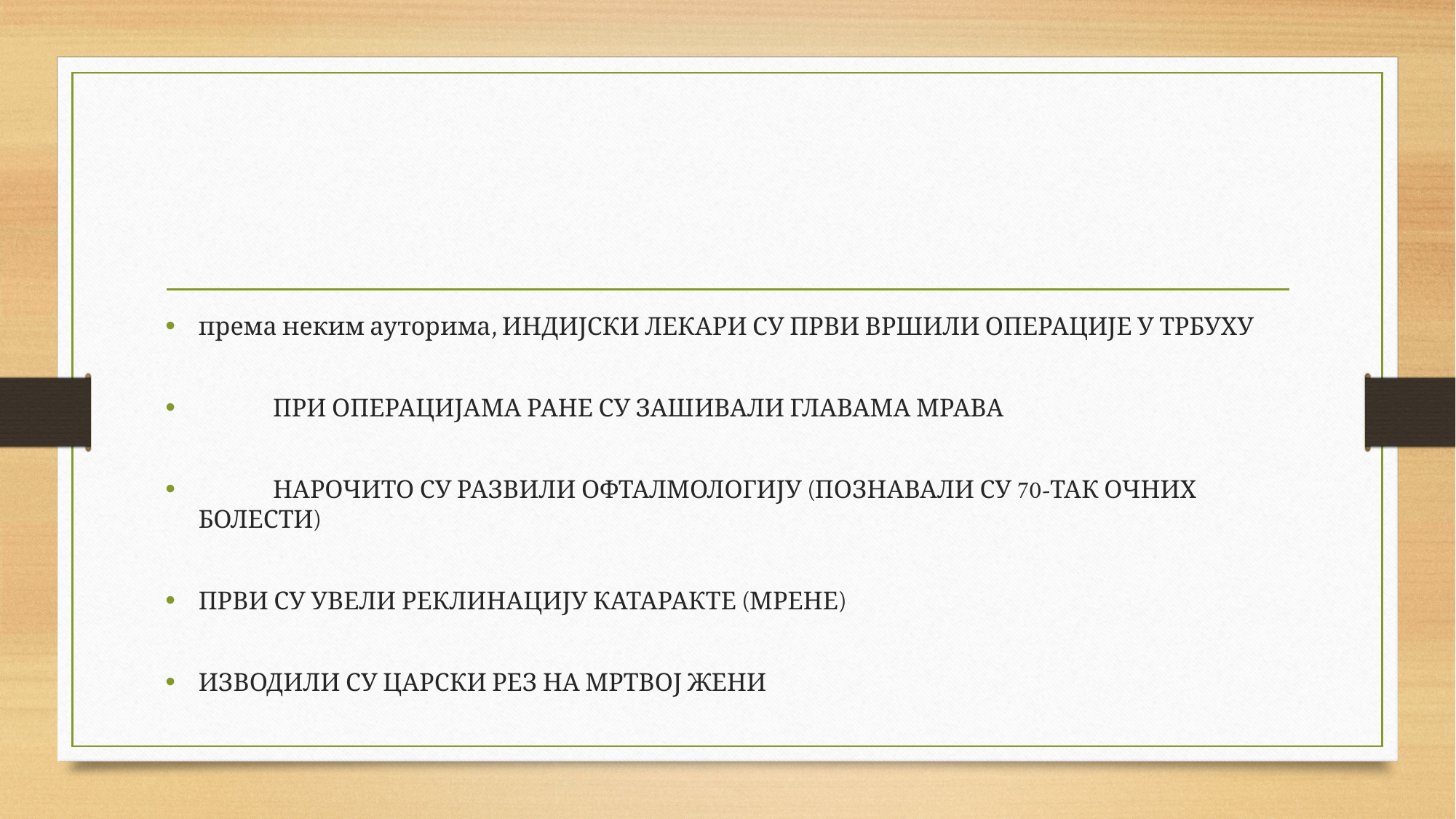

#
према неким ауторима, ИНДИЈСКИ ЛЕКАРИ СУ ПРВИ ВРШИЛИ ОПЕРАЦИЈЕ У ТРБУХУ

	ПРИ ОПЕРАЦИЈАМА РАНЕ СУ ЗАШИВАЛИ ГЛАВАМА МРАВА

	НАРОЧИТО СУ РАЗВИЛИ ОФТАЛМОЛОГИЈУ (ПОЗНАВАЛИ СУ 70-ТАК ОЧНИХ БОЛЕСТИ)

ПРВИ СУ УВЕЛИ РЕКЛИНАЦИЈУ КАТАРАКТЕ (МРЕНЕ)

ИЗВОДИЛИ СУ ЦАРСКИ РЕЗ НА МРТВОЈ ЖЕНИ